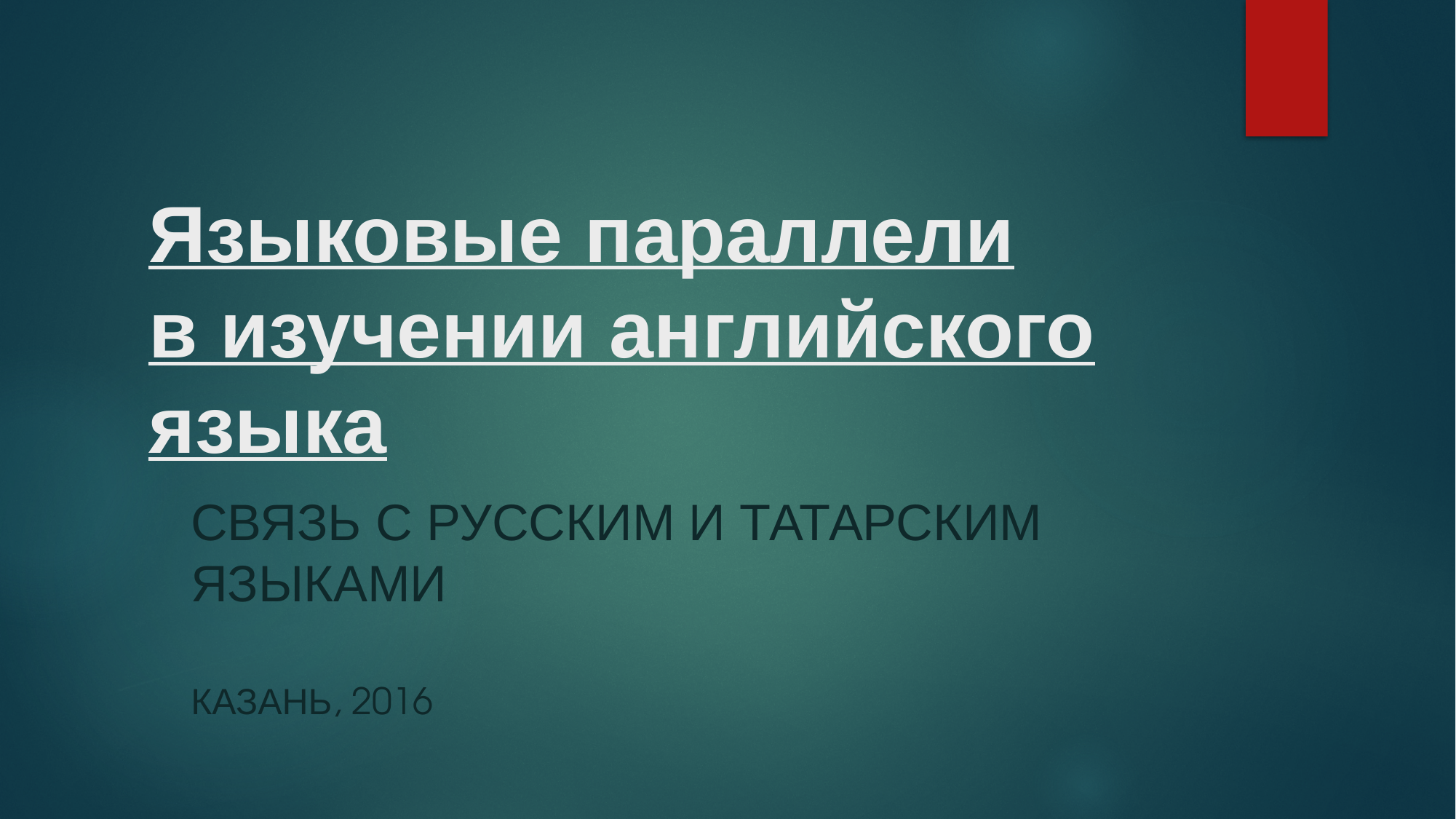

# Языковые параллели в изучении английского языка
Связь с русским и татарским языками

Казань, 2016